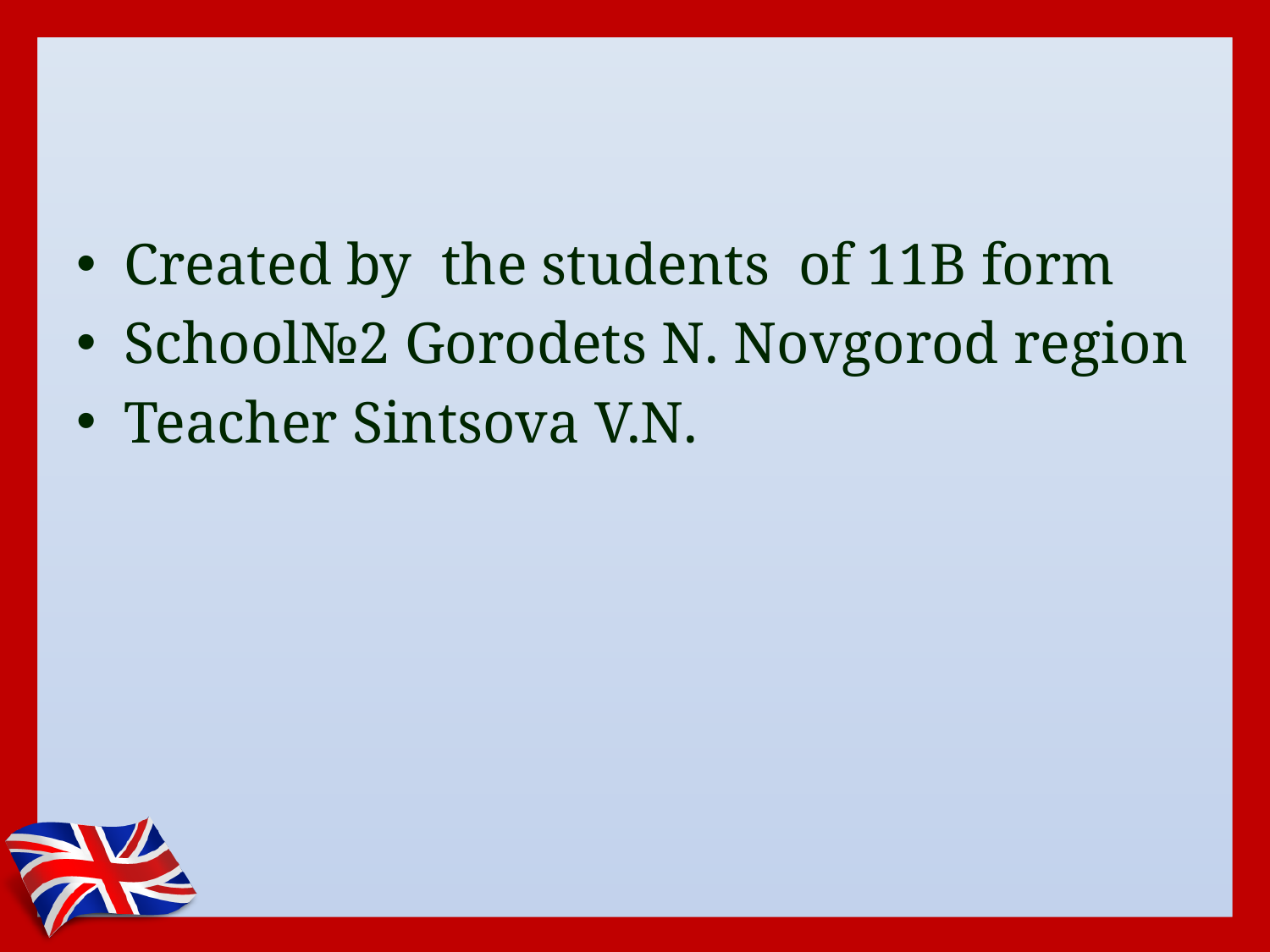

#
Created by  the students  of 11B form
School№2 Gorodets N. Novgorod region
Teacher Sintsova V.N.